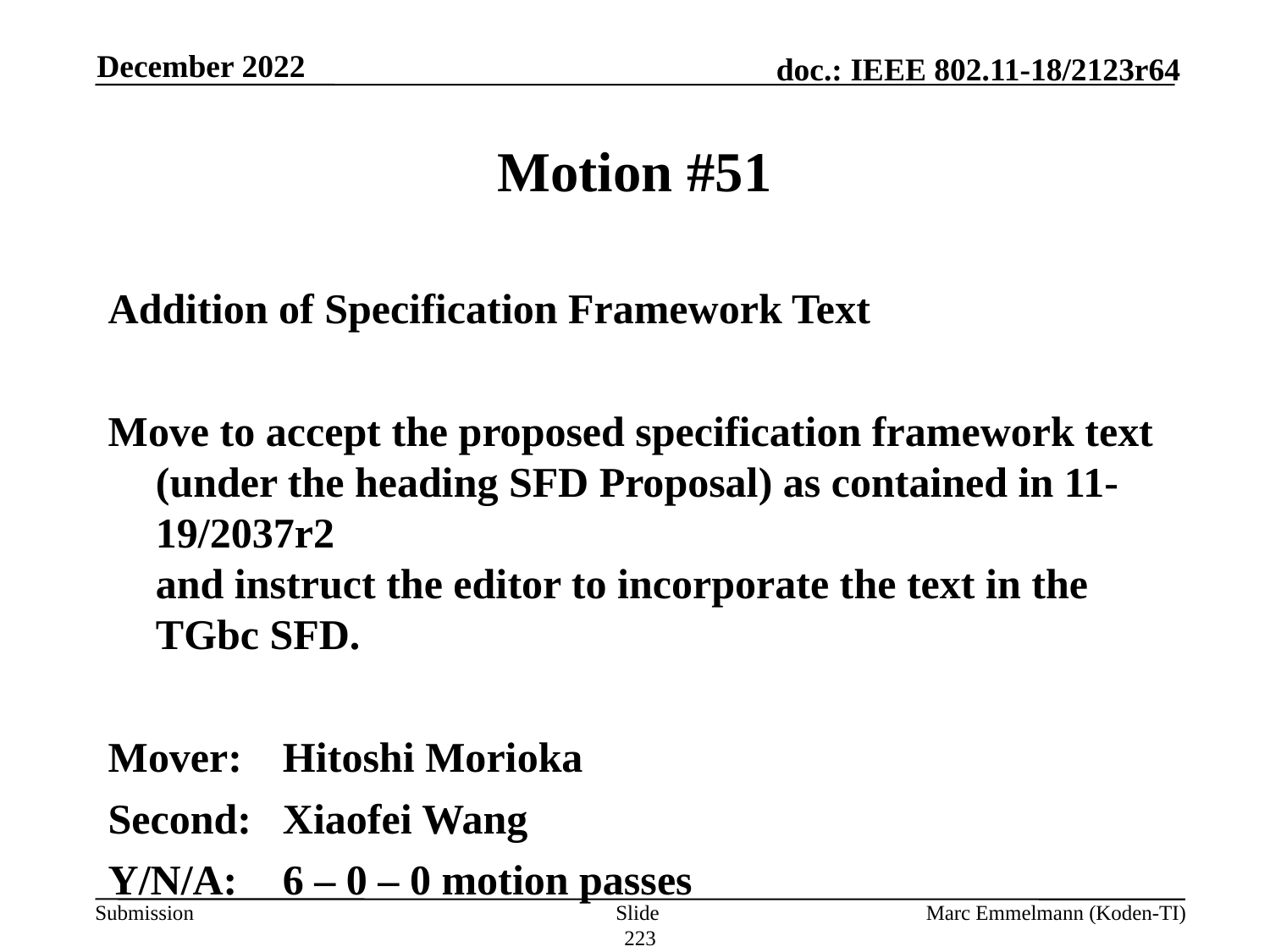

December 2022
# Motion #51
Addition of Specification Framework Text

Move to accept the proposed specification framework text (under the heading SFD Proposal) as contained in 11-19/2037r2
and instruct the editor to incorporate the text in the TGbc SFD.

Mover:	Hitoshi Morioka
Second:	Xiaofei Wang
Y/N/A:	6 – 0 – 0 motion passes
Slide 223
Marc Emmelmann (Koden-TI)